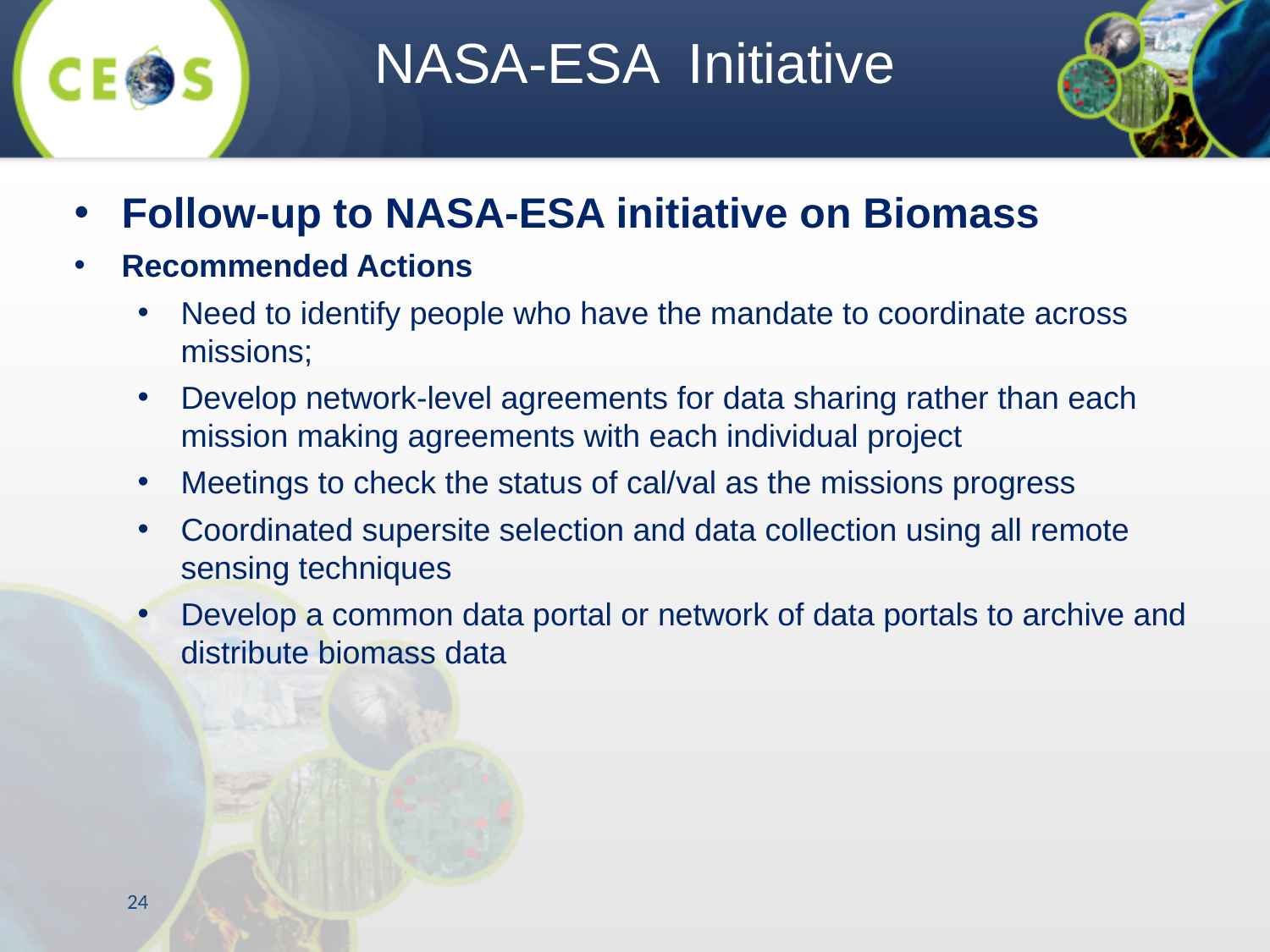

# NASA-ESA  Initiative
Follow-up to NASA-ESA initiative on Biomass
Recommended Actions
Need to identify people who have the mandate to coordinate across missions;
Develop network-level agreements for data sharing rather than each mission making agreements with each individual project
Meetings to check the status of cal/val as the missions progress
Coordinated supersite selection and data collection using all remote sensing techniques
Develop a common data portal or network of data portals to archive and distribute biomass data
24